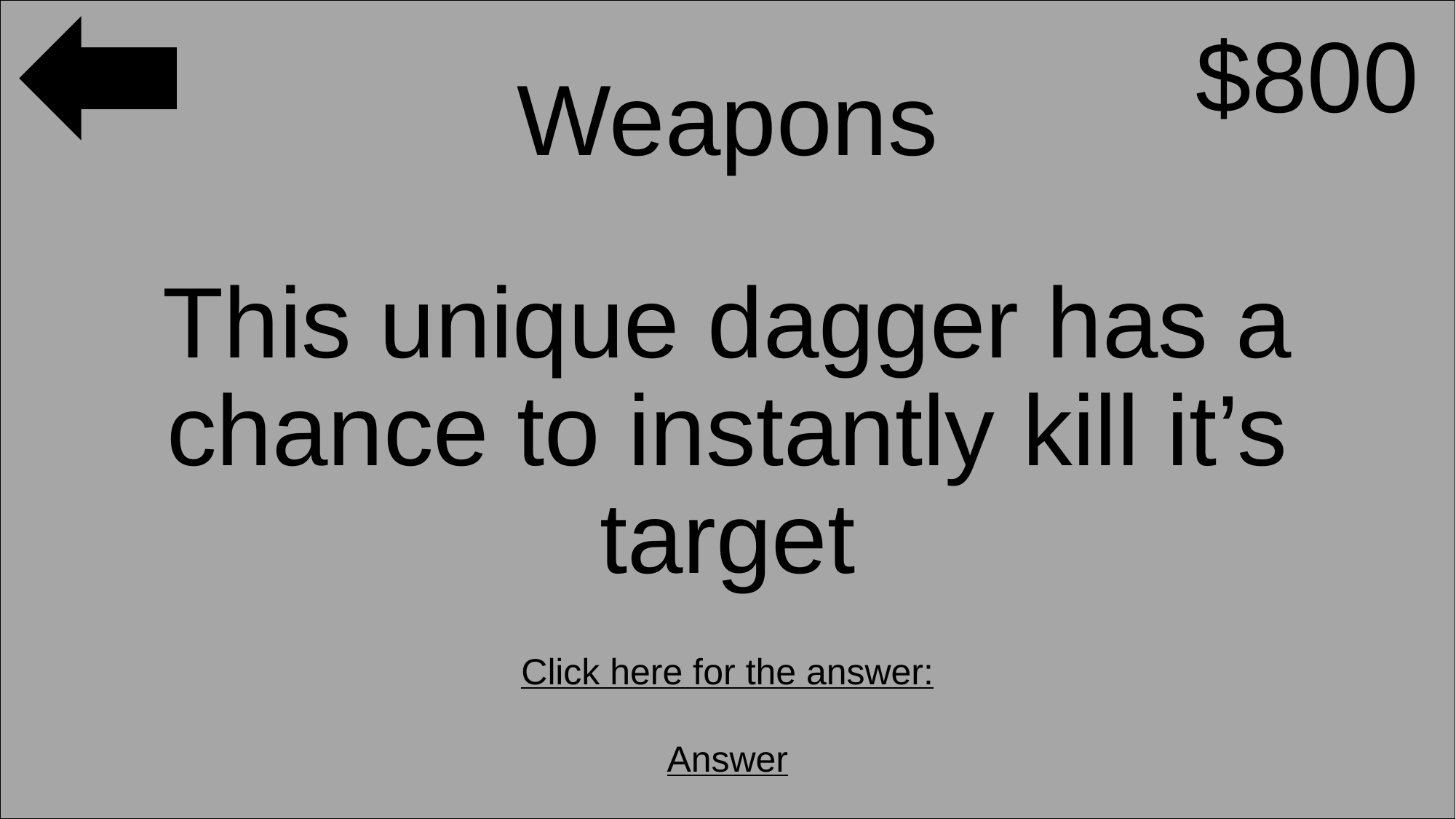

$800

#
Weapons

This unique dagger has a chance to instantly kill it’s target

Click here for the answer:

Answer